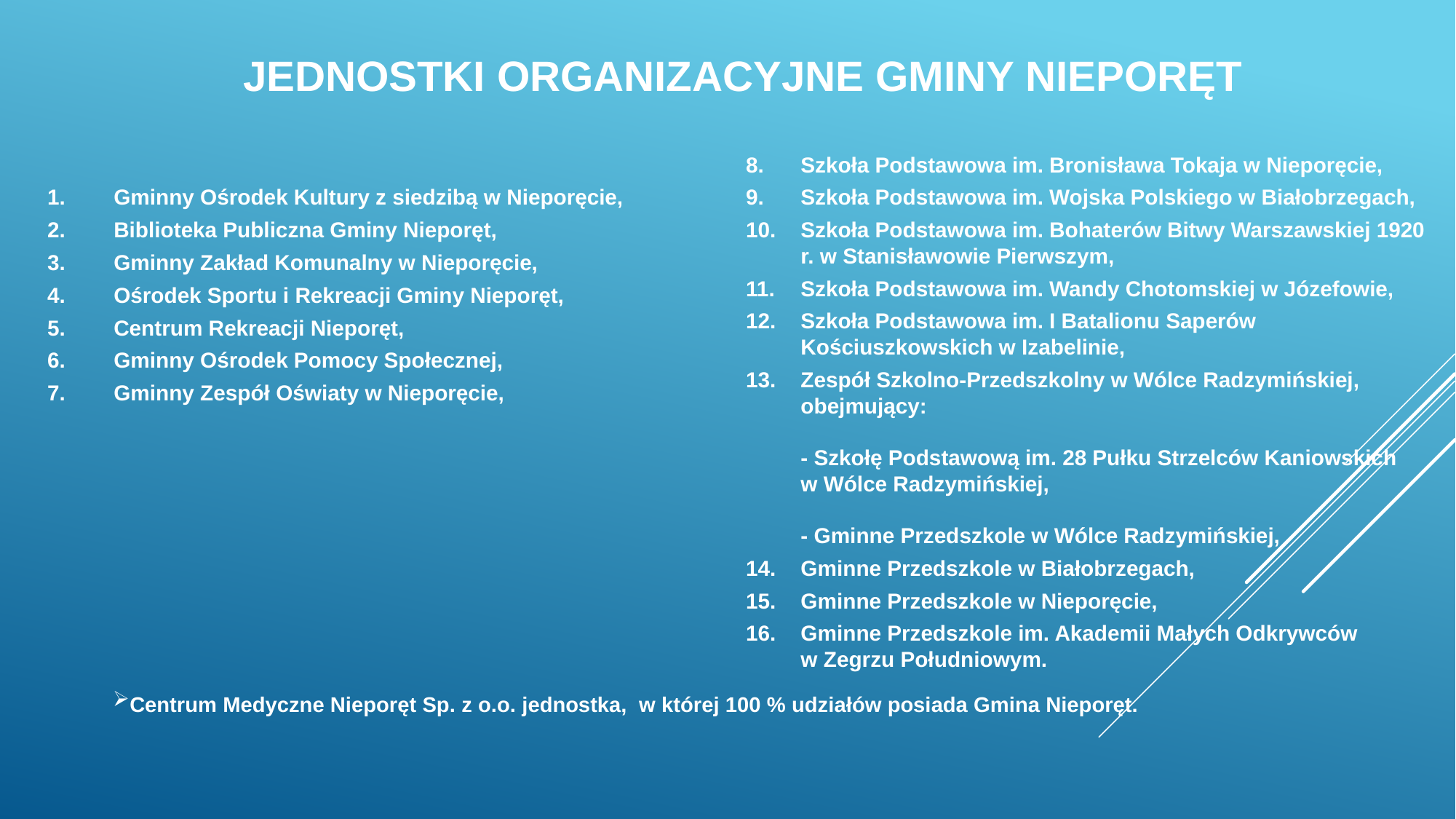

Jednostki organizacyjne Gminy Nieporęt

Gminny Ośrodek Kultury z siedzibą w Nieporęcie,
Biblioteka Publiczna Gminy Nieporęt,
Gminny Zakład Komunalny w Nieporęcie,
Ośrodek Sportu i Rekreacji Gminy Nieporęt,
Centrum Rekreacji Nieporęt,
Gminny Ośrodek Pomocy Społecznej,
Gminny Zespół Oświaty w Nieporęcie,

Szkoła Podstawowa im. Bronisława Tokaja w Nieporęcie,
Szkoła Podstawowa im. Wojska Polskiego w Białobrzegach,
Szkoła Podstawowa im. Bohaterów Bitwy Warszawskiej 1920 r. w Stanisławowie Pierwszym,
Szkoła Podstawowa im. Wandy Chotomskiej w Józefowie,
Szkoła Podstawowa im. I Batalionu Saperów Kościuszkowskich w Izabelinie,
Zespół Szkolno-Przedszkolny w Wólce Radzymińskiej, obejmujący:
- Szkołę Podstawową im. 28 Pułku Strzelców Kaniowskich
w Wólce Radzymińskiej,
- Gminne Przedszkole w Wólce Radzymińskiej,
Gminne Przedszkole w Białobrzegach,
Gminne Przedszkole w Nieporęcie,
Gminne Przedszkole im. Akademii Małych Odkrywców
w Zegrzu Południowym.

Centrum Medyczne Nieporęt Sp. z o.o. jednostka,  w której 100 % udziałów posiada Gmina Nieporęt.